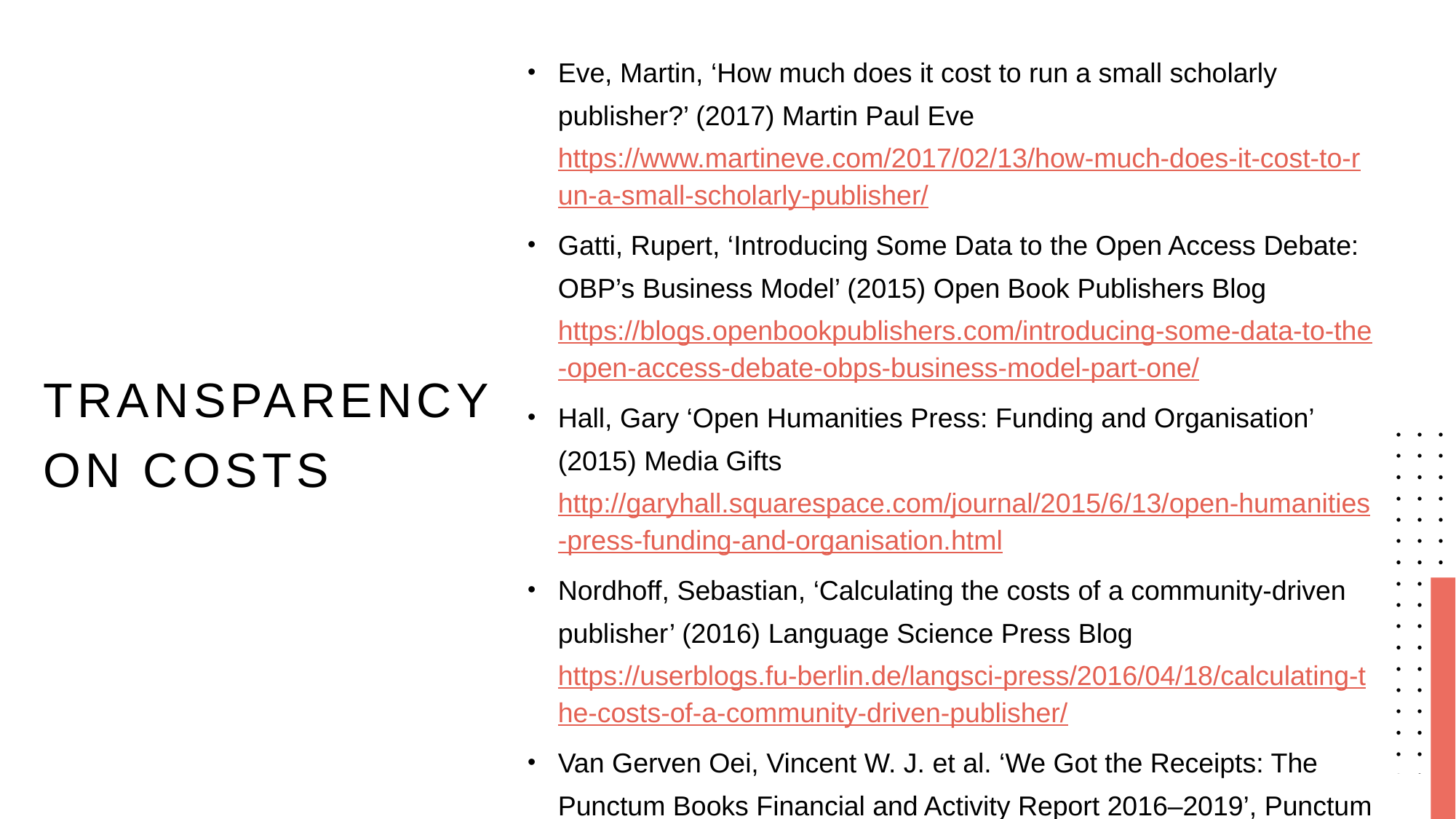

Eve, Martin, ‘How much does it cost to run a small scholarly publisher?’ (2017) Martin Paul Eve https://www.martineve.com/2017/02/13/how-much-does-it-cost-to-run-a-small-scholarly-publisher/
Gatti, Rupert, ‘Introducing Some Data to the Open Access Debate: OBP’s Business Model’ (2015) Open Book Publishers Blog https://blogs.openbookpublishers.com/introducing-some-data-to-the-open-access-debate-obps-business-model-part-one/
Hall, Gary ‘Open Humanities Press: Funding and Organisation’ (2015) Media Gifts http://garyhall.squarespace.com/journal/2015/6/13/open-humanities-press-funding-and-organisation.html
Nordhoff, Sebastian, ‘Calculating the costs of a community-driven publisher’ (2016) Language Science Press Blog https://userblogs.fu-berlin.de/langsci-press/2016/04/18/calculating-the-costs-of-a-community-driven-publisher/
Van Gerven Oei, Vincent W. J. et al. ‘We Got the Receipts: The Punctum Books Financial and Activity Report 2016–2019’, Punctum Books, 7 July 2020, https://punctumbooks.pubpub.org/pub/punctum-books-financial-activity-report-2016-2019/release/5.

# Transparency on Costs